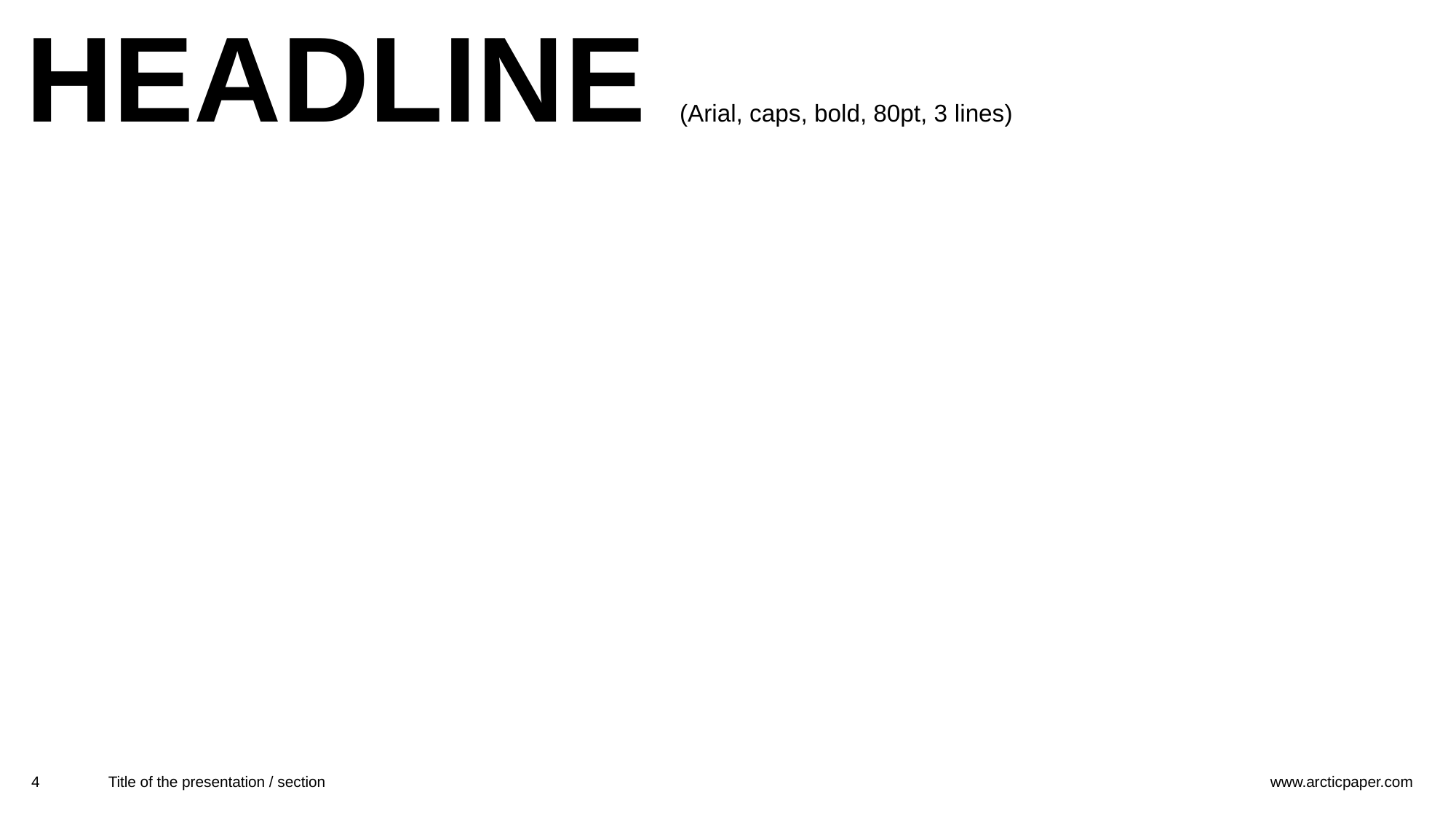

# Headline (Arial, caps, bold, 80pt, 3 lines)
4
Title of the presentation / section
www.arcticpaper.com